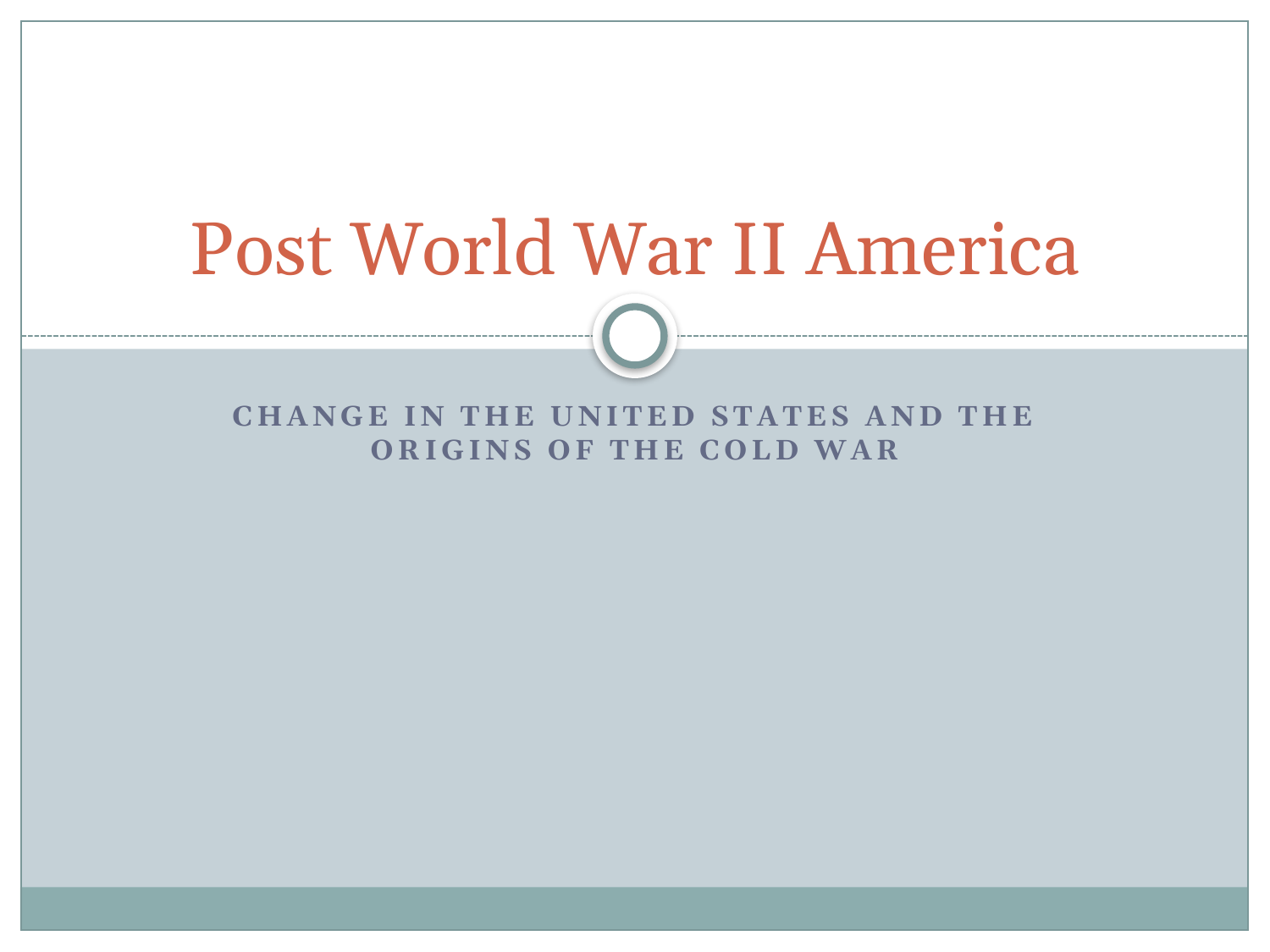

# Post World War II America
Change in the United States and the origins of the cold war